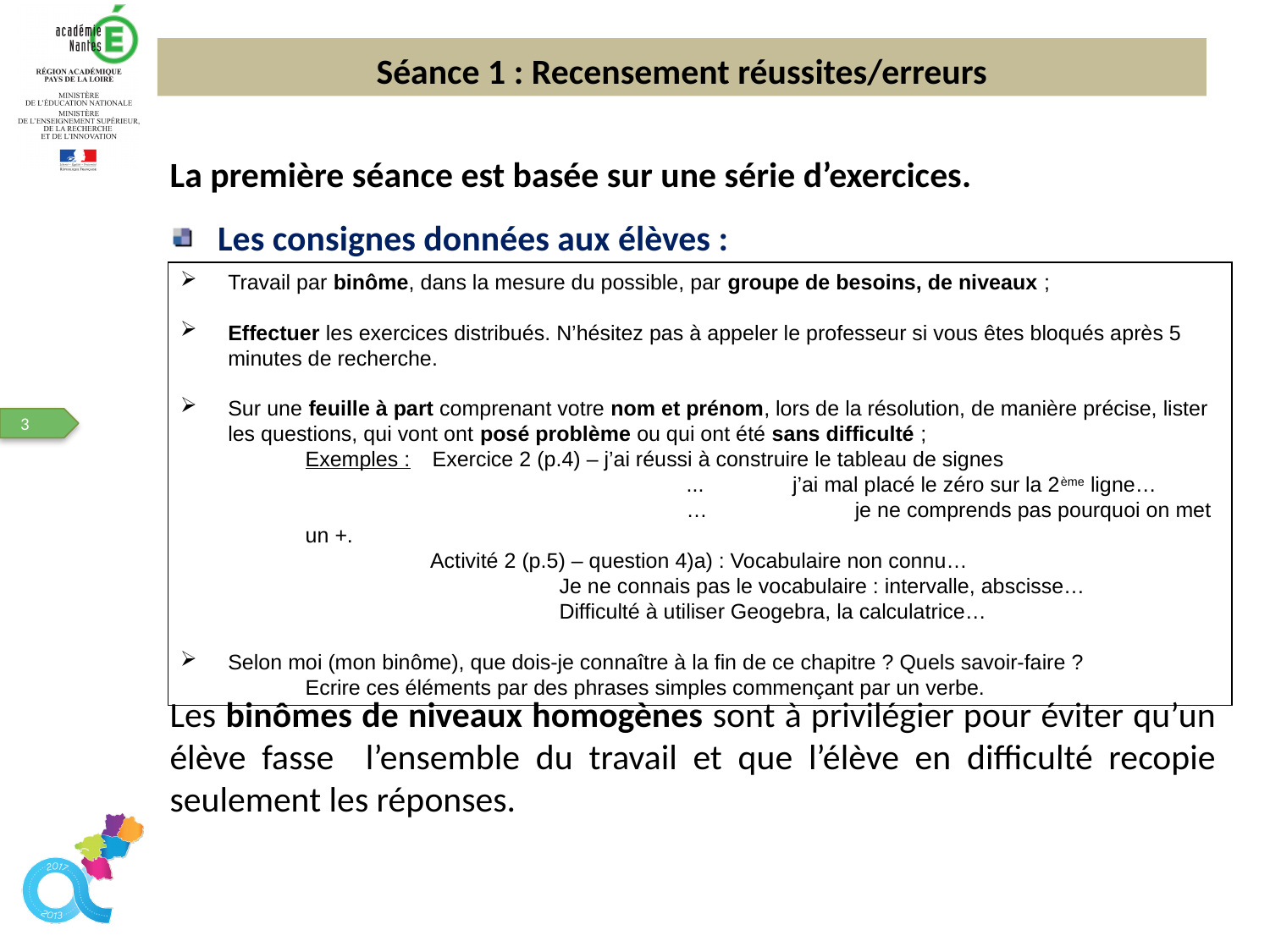

Séance 1 : Recensement réussites/erreurs
La première séance est basée sur une série d’exercices.
Les consignes données aux élèves :

Les binômes de niveaux homogènes sont à privilégier pour éviter qu’un élève fasse  l’ensemble du travail et que l’élève en difficulté recopie seulement les réponses.

Travail par binôme, dans la mesure du possible, par groupe de besoins, de niveaux ;

Effectuer les exercices distribués. N’hésitez pas à appeler le professeur si vous êtes bloqués après 5 minutes de recherche.

Sur une feuille à part comprenant votre nom et prénom, lors de la résolution, de manière précise, lister les questions, qui vont ont posé problème ou qui ont été sans difficulté ;
Exemples : 	Exercice 2 (p.4) – j’ai réussi à construire le tableau de signes
			...               j’ai mal placé le zéro sur la 2ème ligne…
			…	       je ne comprends pas pourquoi on met un +.
Activité 2 (p.5) – question 4)a) : Vocabulaire non connu…
		Je ne connais pas le vocabulaire : intervalle, abscisse…
		Difficulté à utiliser Geogebra, la calculatrice…

Selon moi (mon binôme), que dois-je connaître à la fin de ce chapitre ? Quels savoir-faire ?
Ecrire ces éléments par des phrases simples commençant par un verbe.